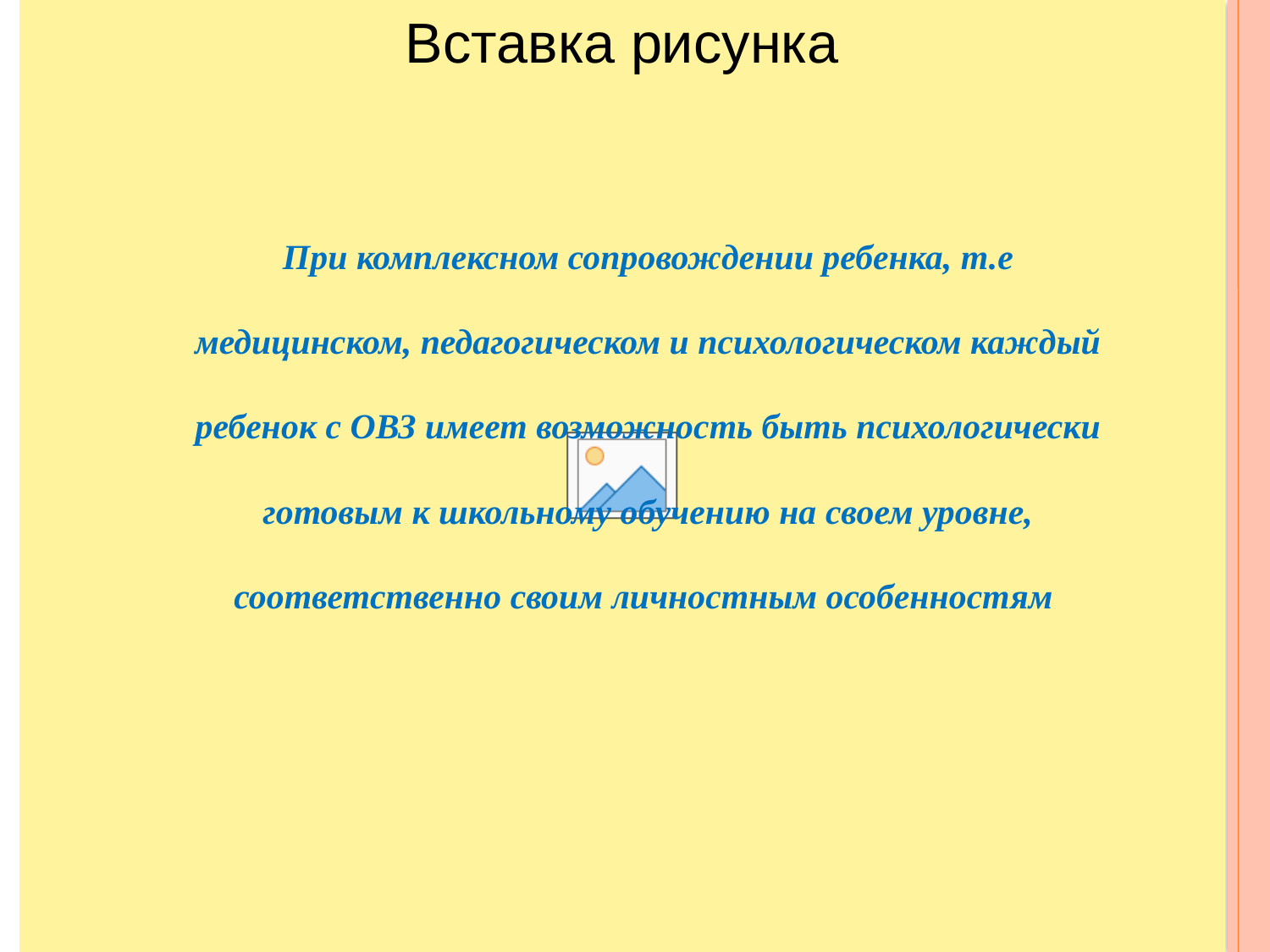

При комплексном сопровождении ребенка, т.е медицинском, педагогическом и психологическом каждый ребенок с ОВЗ имеет возможность быть психологически готовым к школьному обучению на своем уровне, соответственно своим личностным особенностям
#